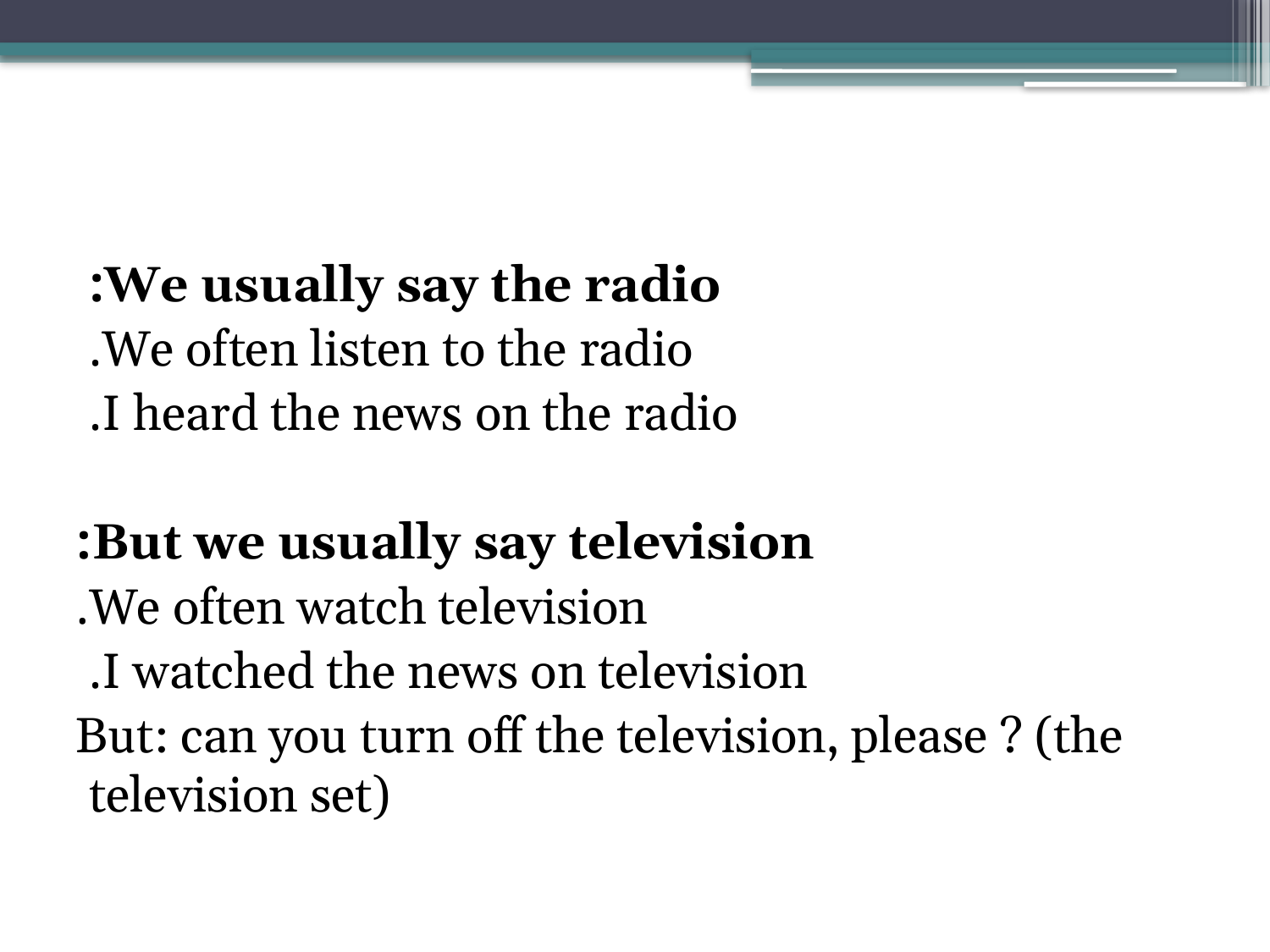

We usually say the radio:
We often listen to the radio.
I heard the news on the radio.

But we usually say television:
We often watch television.
I watched the news on television.
But: can you turn off the television, please ? (the television set)